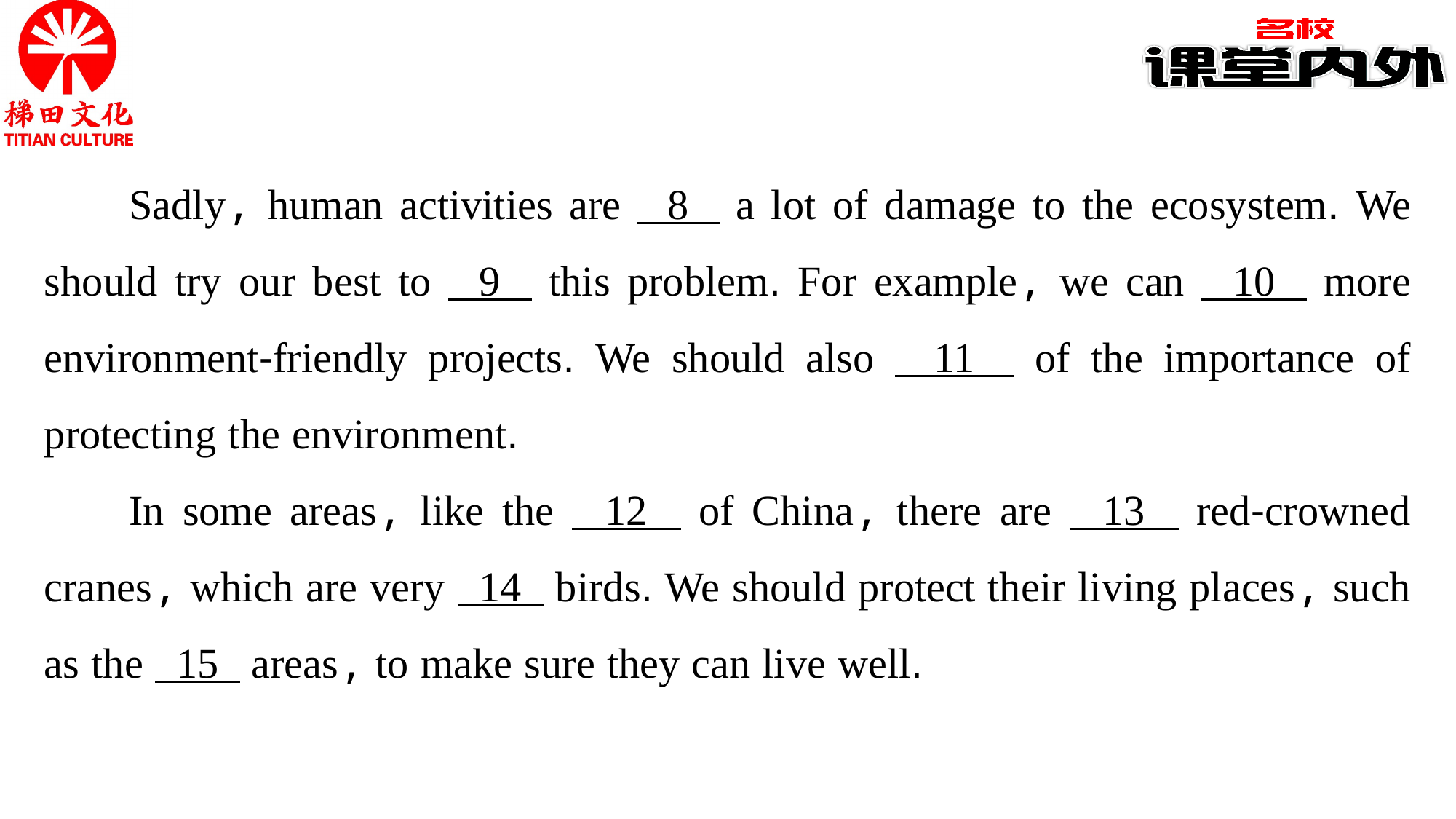

Sadly, human activities are   8   a lot of damage to the ecosystem. We should try our best to   9   this problem. For example, we can   10   more environment-friendly projects. We should also   11   of the importance of protecting the environment.
In some areas, like the   12   of China, there are   13   red-crowned cranes, which are very   14   birds. We should protect their living places, such as the   15   areas, to make sure they can live well.